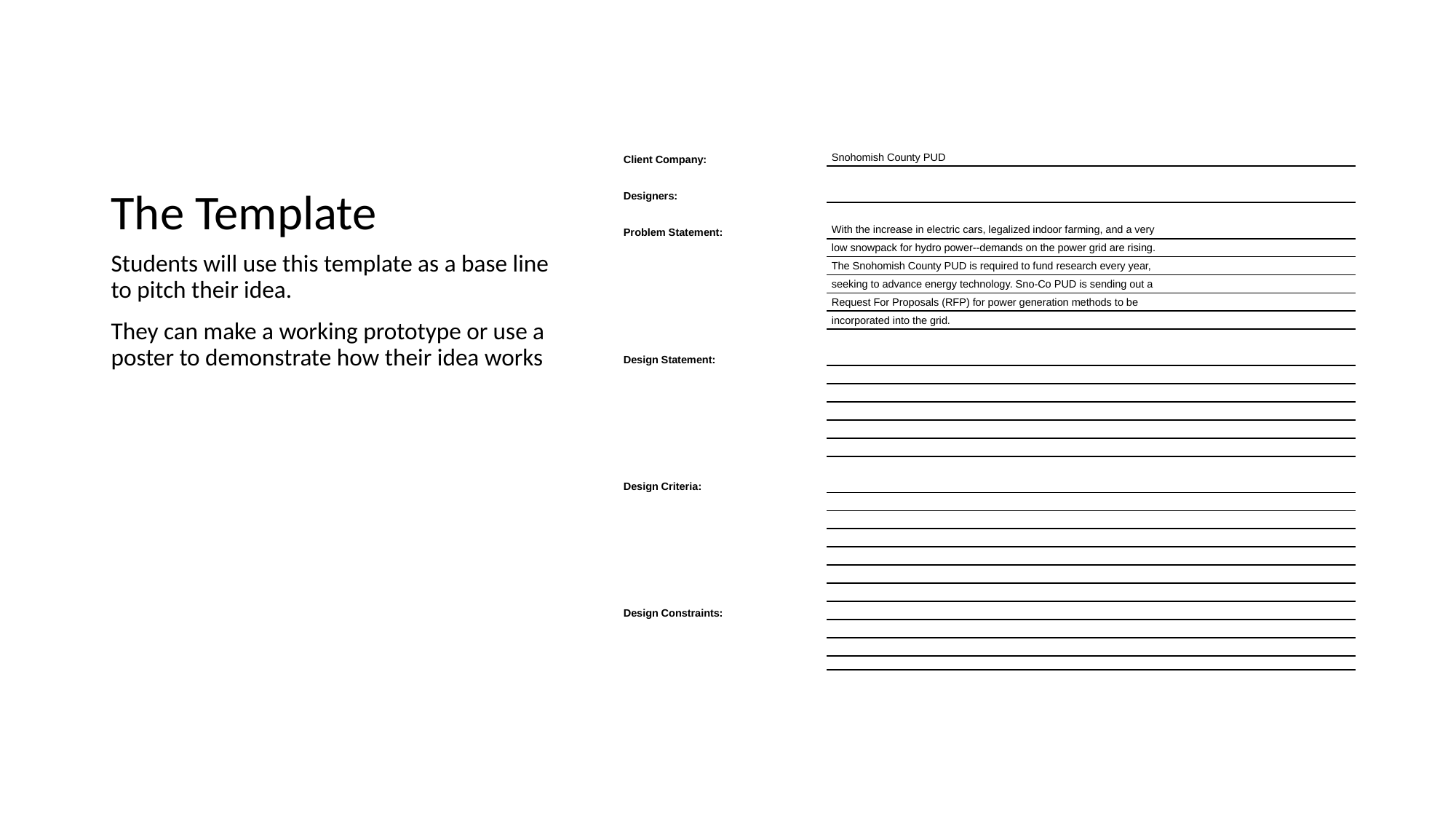

# The Template
| Client Company: | Snohomish County PUD |
| --- | --- |
|  |  |
| Designers: |  |
|  |  |
| Problem Statement: | With the increase in electric cars, legalized indoor farming, and a very |
|  | low snowpack for hydro power--demands on the power grid are rising. |
|  | The Snohomish County PUD is required to fund research every year, |
|  | seeking to advance energy technology. Sno-Co PUD is sending out a |
|  | Request For Proposals (RFP) for power generation methods to be |
|  | incorporated into the grid. |
|  |  |
| Design Statement: |  |
|  |  |
|  |  |
|  |  |
|  |  |
|  |  |
|  |  |
| Design Criteria: |  |
|  |  |
|  |  |
|  |  |
|  |  |
|  |  |
|  |  |
| Design Constraints: |  |
|  |  |
|  |  |
|  |  |
Students will use this template as a base line to pitch their idea.
They can make a working prototype or use a poster to demonstrate how their idea works